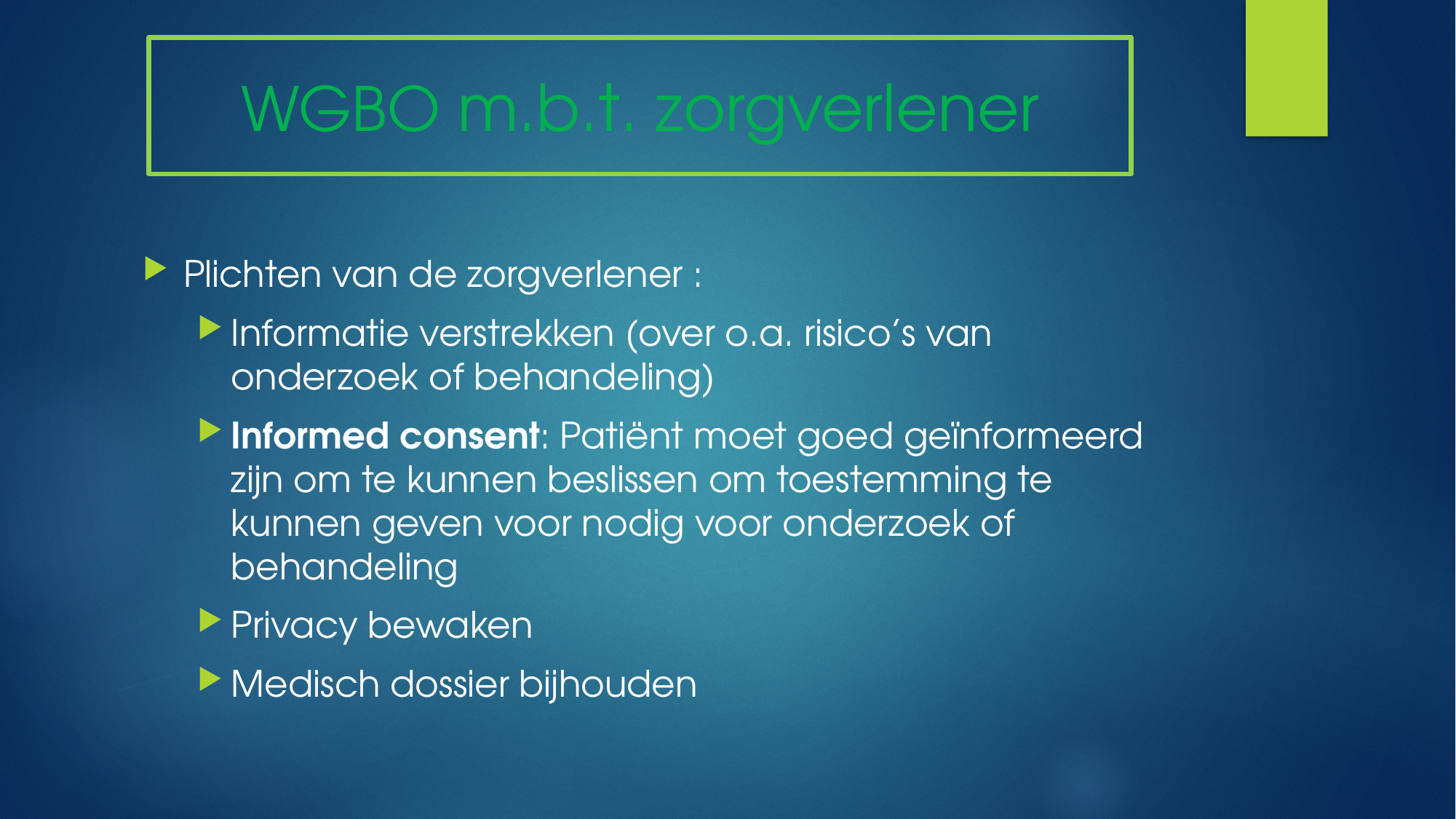

WGBO m.b.t. zorgverlener
Plichten van de zorgverlener :
Informatie verstrekken (over o.a. risico’s van onderzoek of behandeling)
Informed consent: Patiënt moet goed geïnformeerd zijn om te kunnen beslissen om toestemming te kunnen geven voor nodig voor onderzoek of behandeling
Privacy bewaken
Medisch dossier bijhouden